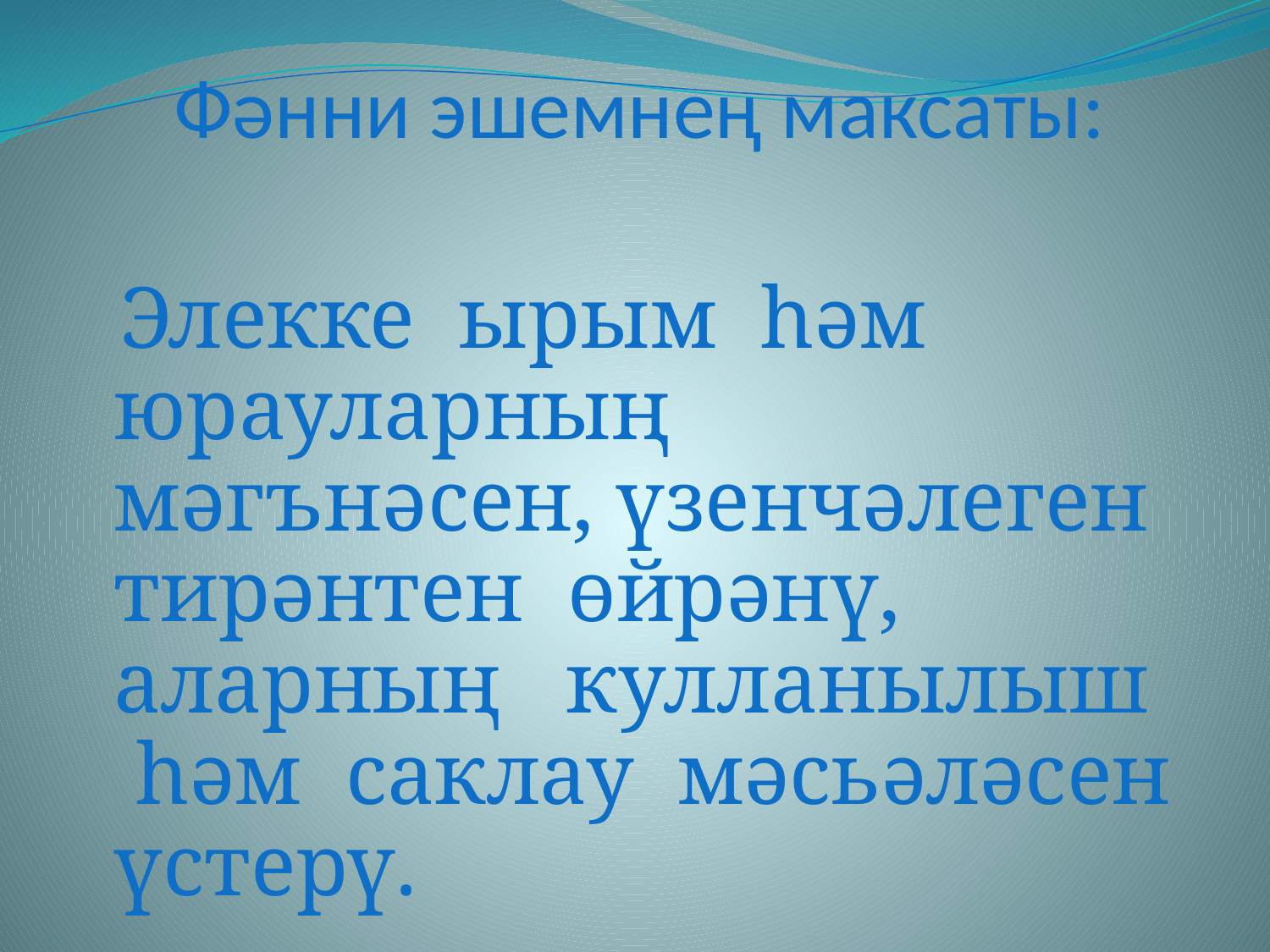

Фәнни эшемнең максаты:
  Элекке  ырым  һәм  юрауларның  мәгънәсен, үзенчәлеген  тирәнтен  өйрәнү, аларның   кулланылыш   һәм  саклау  мәсьәләсен  үстерү.